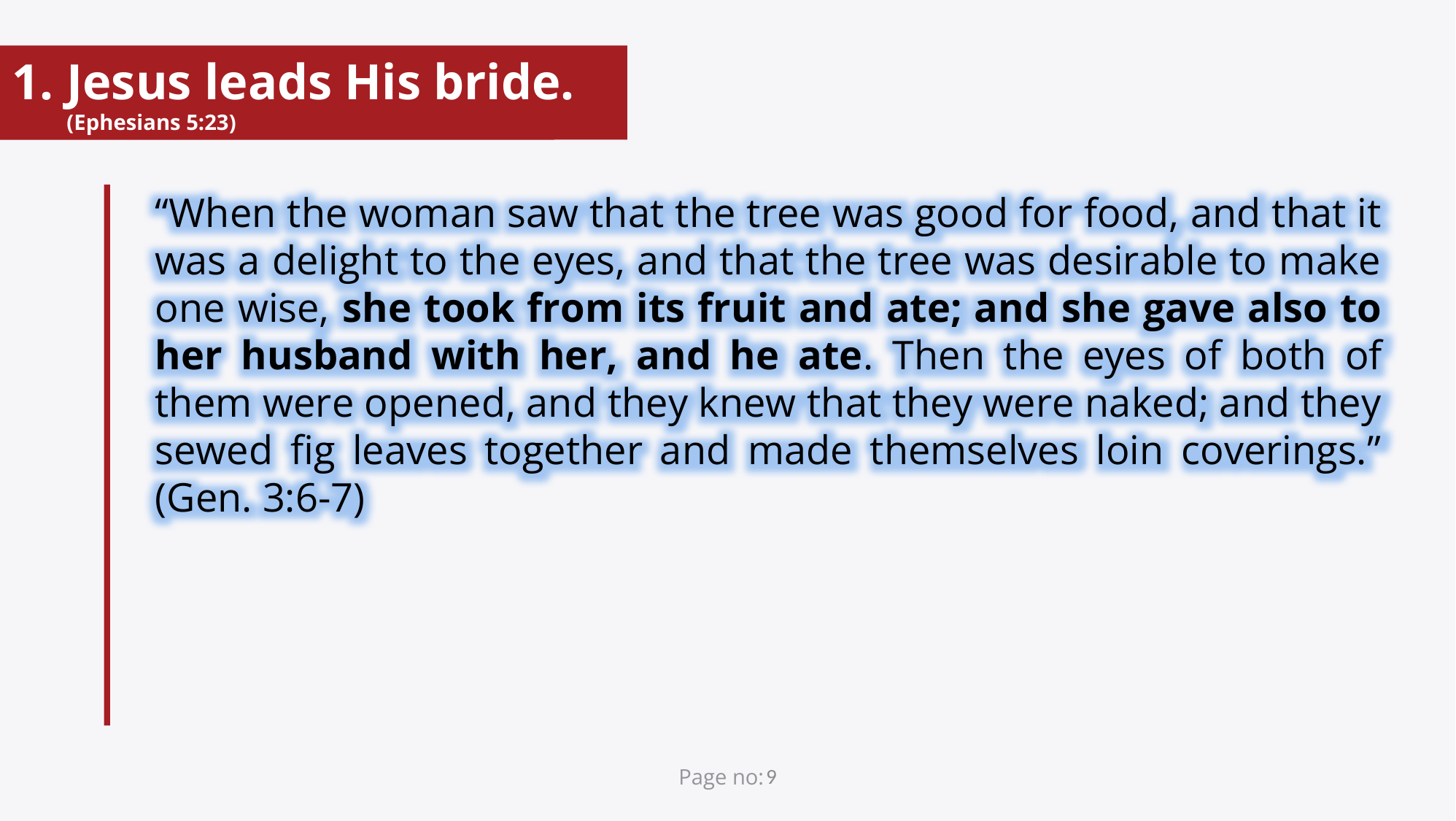

Jesus leads His bride. (Ephesians 5:23)

“When the woman saw that the tree was good for food, and that it was a delight to the eyes, and that the tree was desirable to make one wise, she took from its fruit and ate; and she gave also to her husband with her, and he ate. Then the eyes of both of them were opened, and they knew that they were naked; and they sewed fig leaves together and made themselves loin coverings.” (Gen. 3:6-7)